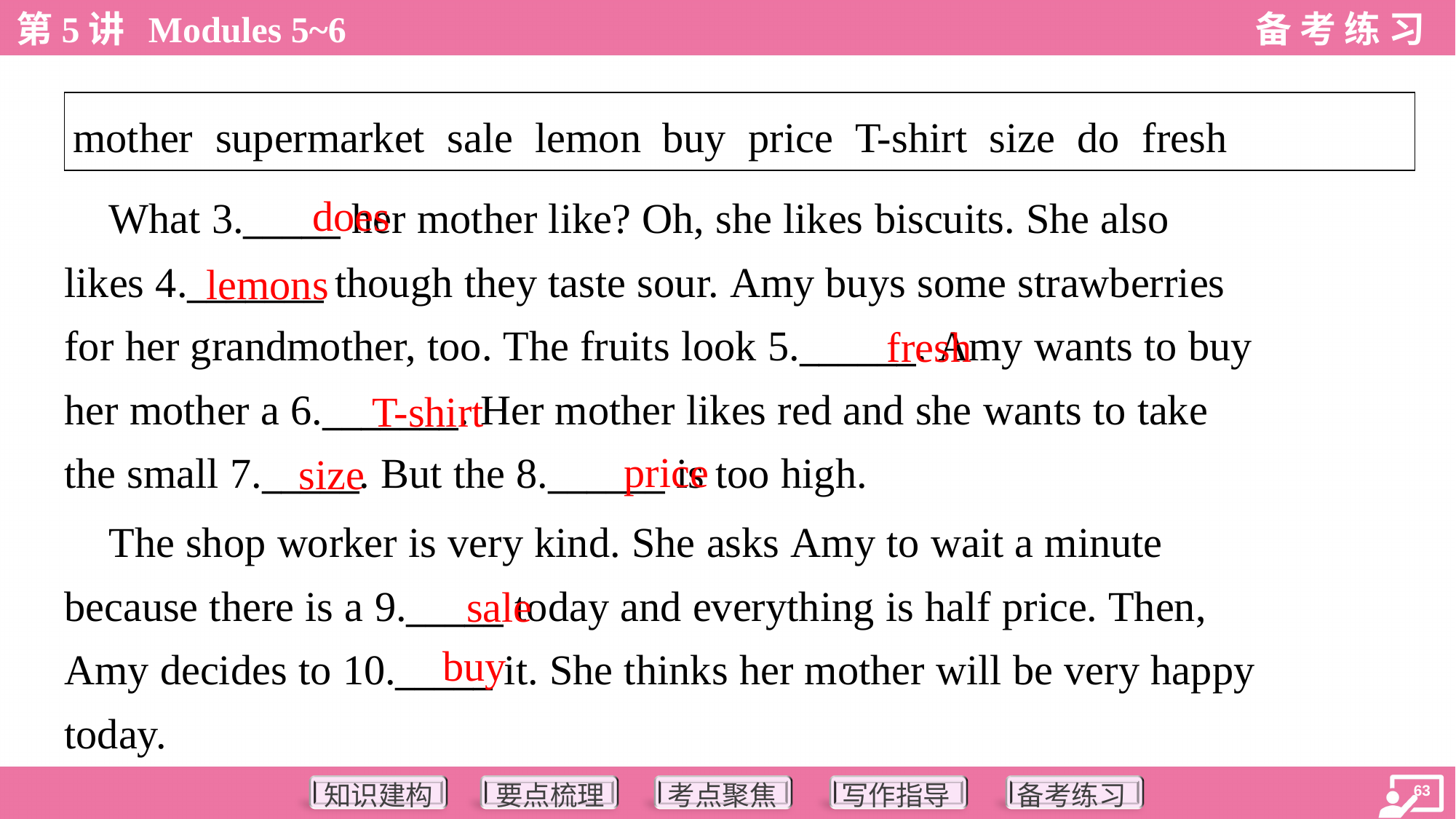

| mother supermarket sale lemon buy price T-shirt size do fresh |
| --- |
does
    What 3._____ her mother like? Oh, she likes biscuits. She also
likes 4._______ though they taste sour. Amy buys some strawberries
for her grandmother, too. The fruits look 5.______. Amy wants to buy
her mother a 6._______. Her mother likes red and she wants to take
the small 7._____. But the 8.______ is too high.
lemons
fresh
T-shirt
price
size
    The shop worker is very kind. She asks Amy to wait a minute
because there is a 9._____ today and everything is half price. Then,
Amy decides to 10._____ it. She thinks her mother will be very happy
today.
sale
buy